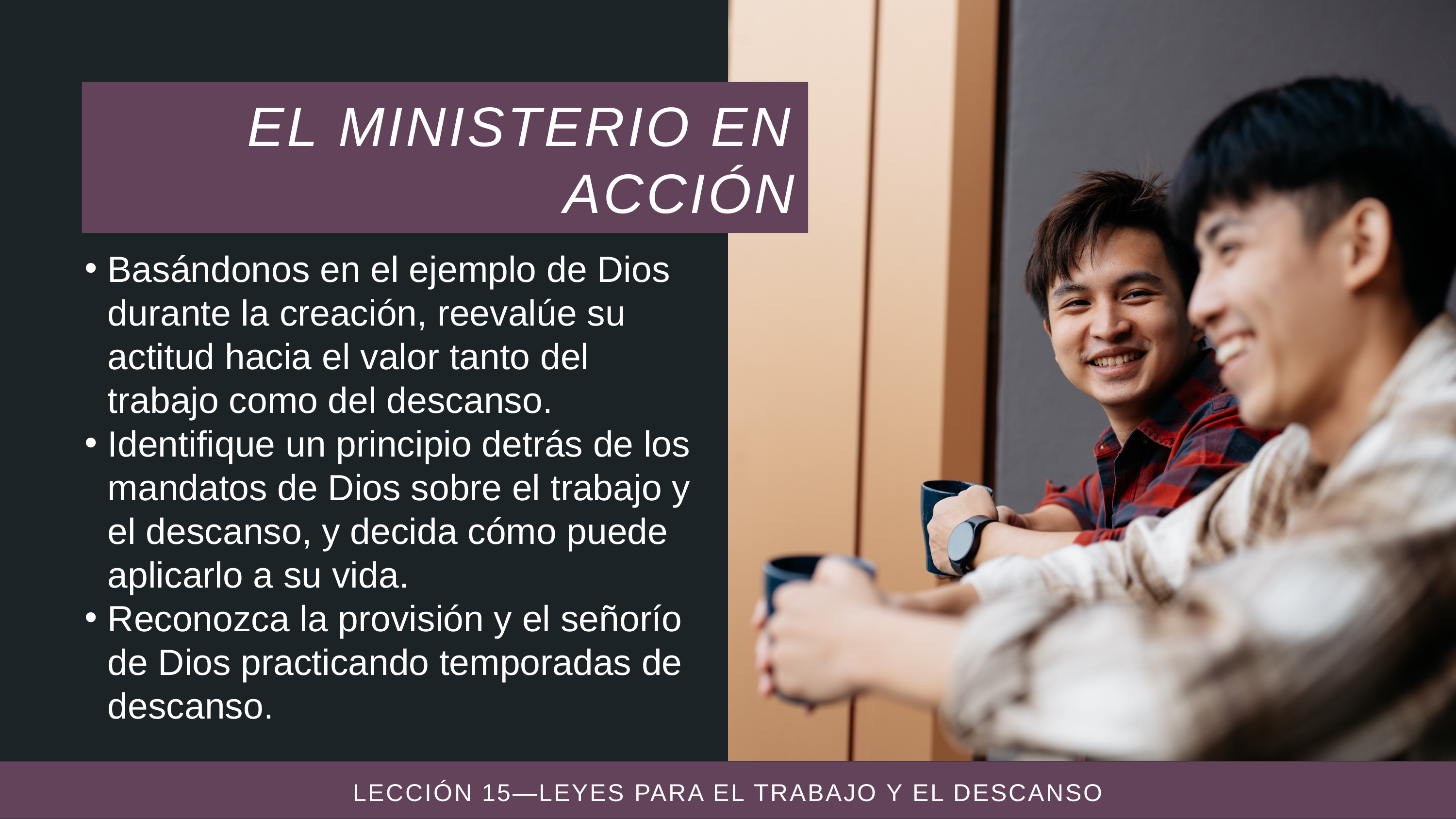

Basándonos en el ejemplo de Dios durante la creación, reevalúe su
actitud hacia el valor tanto del
trabajo como del descanso.
Identifique un principio detrás de los mandatos de Dios sobre el trabajo y el descanso, y decida cómo puede aplicarlo a su vida.
Reconozca la provisión y el señorío de Dios practicando temporadas de descanso.